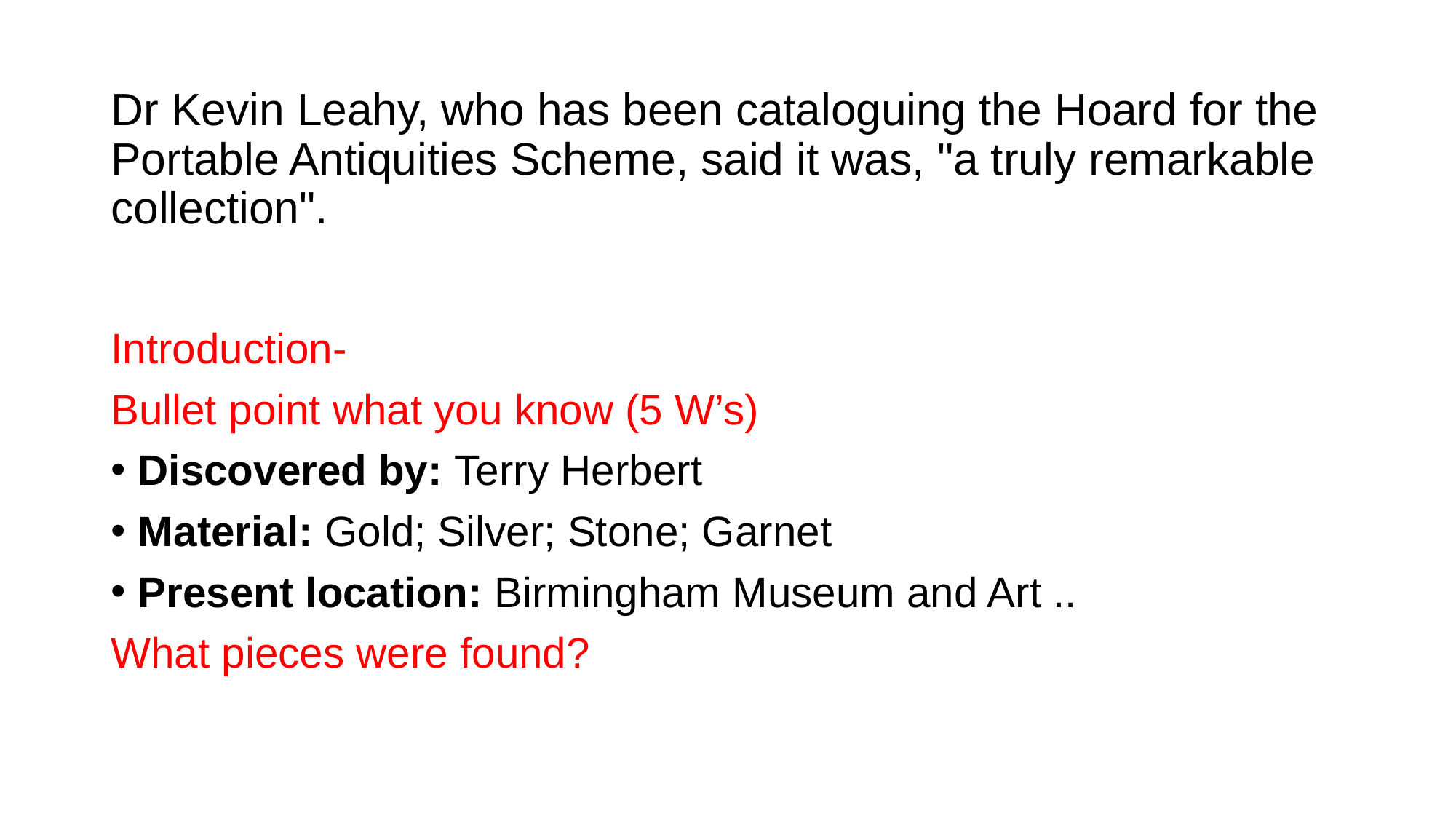

# Dr Kevin Leahy, who has been cataloguing the Hoard for the Portable Antiquities Scheme, said it was, "a truly remarkable collection".

Introduction-
Bullet point what you know (5 W’s)
Discovered by: Terry Herbert
Material: Gold; Silver; Stone; Garnet
Present location: Birmingham Museum and Art ..
What pieces were found?